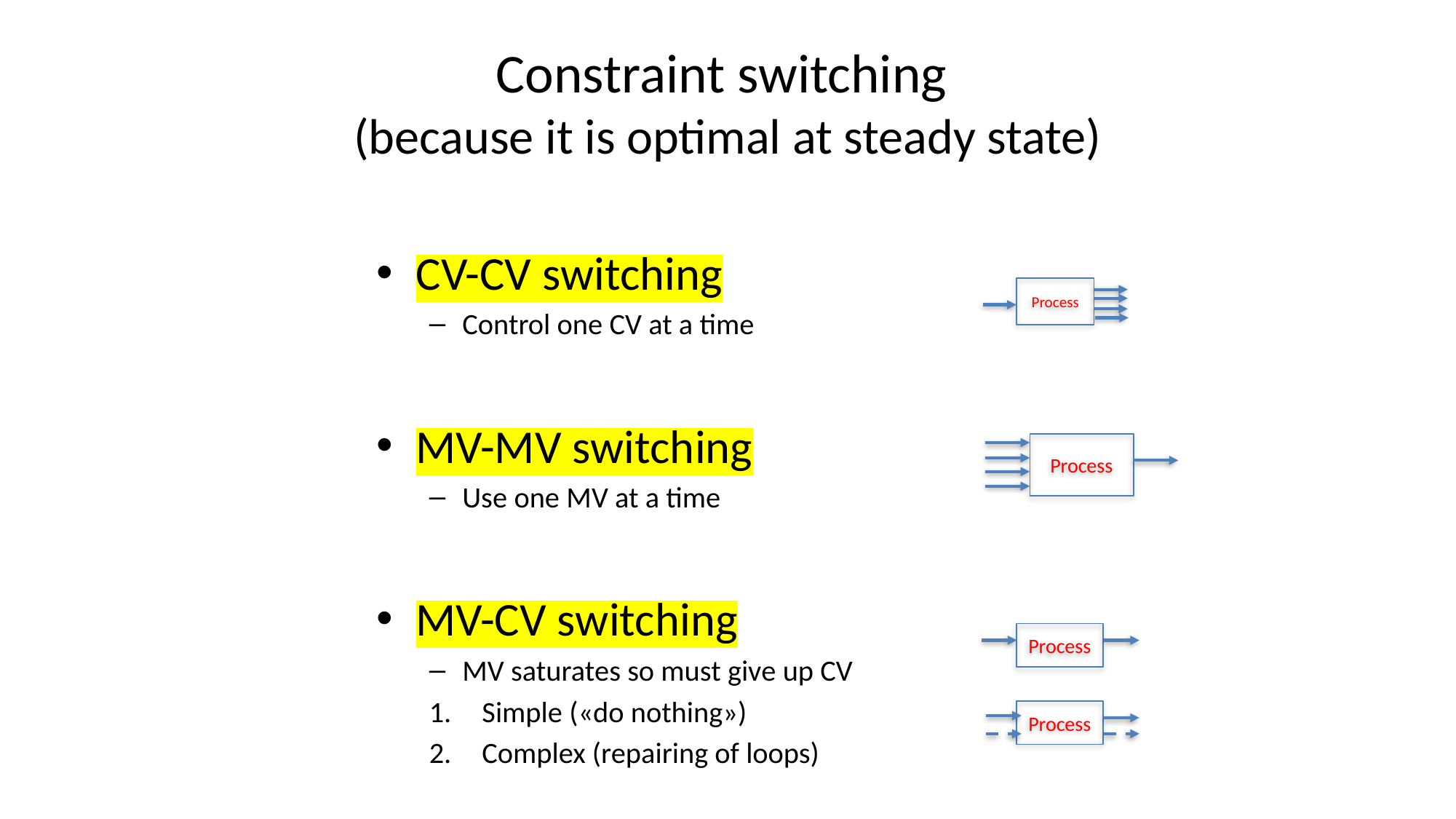

# Constraint switching (because it is optimal at steady state)
CV-CV switching
Control one CV at a time

MV-MV switching
Use one MV at a time

MV-CV switching
MV saturates so must give up CV
Simple («do nothing»)
Complex (repairing of loops)
Process
Process

Process

Process